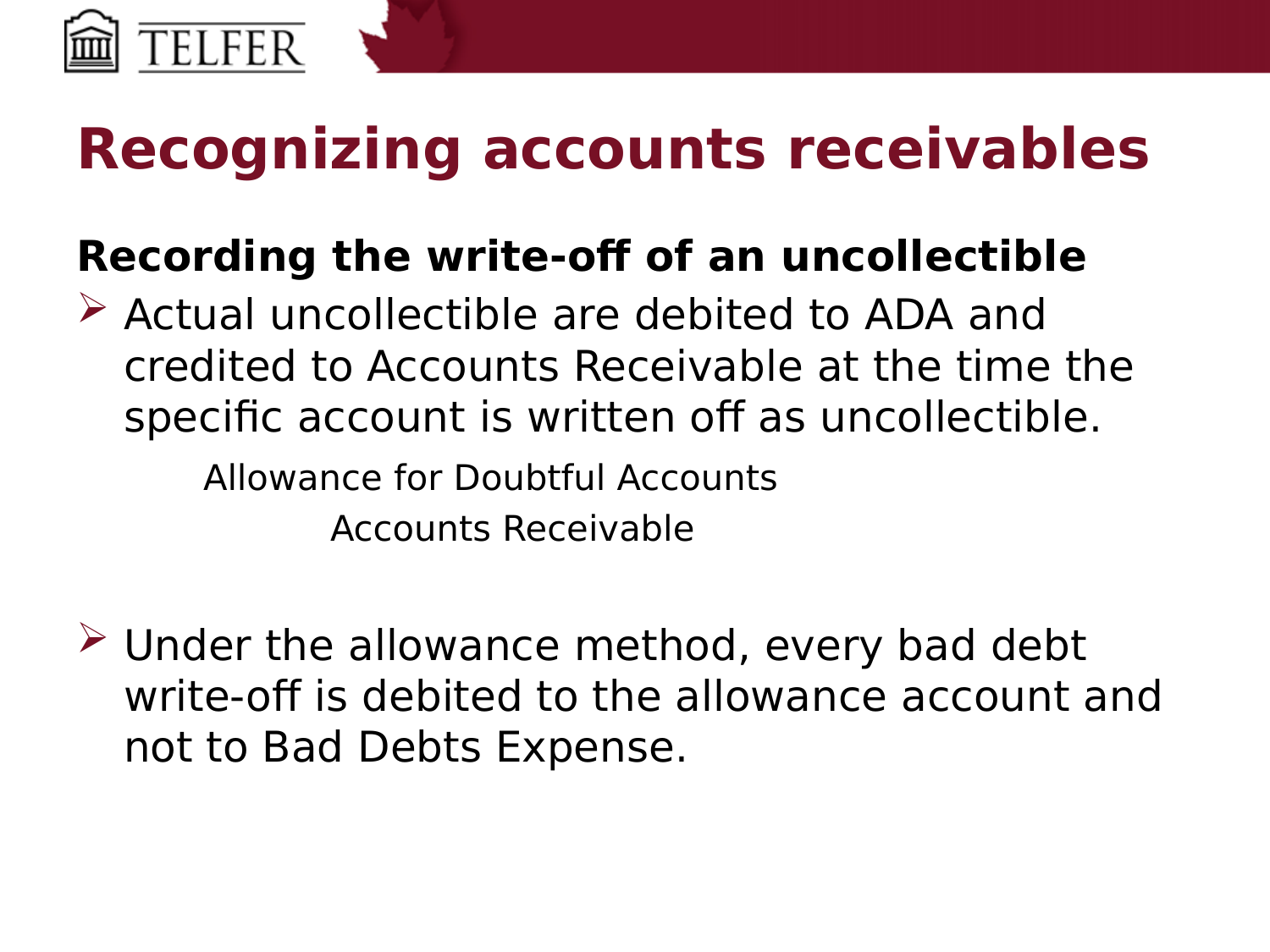

# Recognizing accounts receivables
Recording the write-off of an uncollectible
Actual uncollectible are debited to ADA and credited to Accounts Receivable at the time the specific account is written off as uncollectible.
	Allowance for Doubtful Accounts					Accounts Receivable

Under the allowance method, every bad debt write-off is debited to the allowance account and not to Bad Debts Expense.